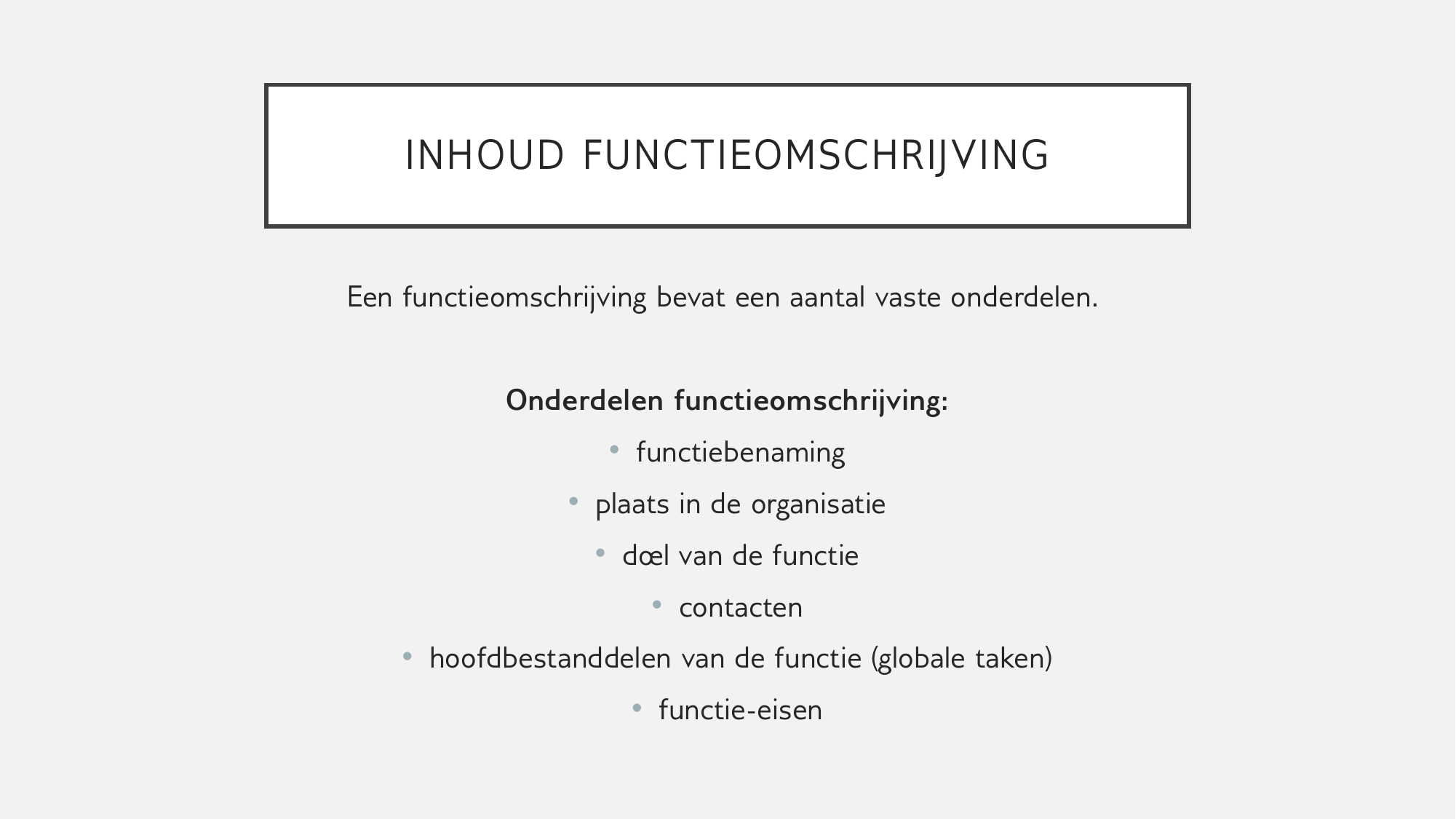

# Inhoud functieomschrijving
Een functieomschrijving bevat een aantal vaste onderdelen.

Onderdelen functieomschrijving:
functiebenaming
plaats in de organisatie
doel van de functie
contacten
hoofdbestanddelen van de functie (globale taken)
functie-eisen